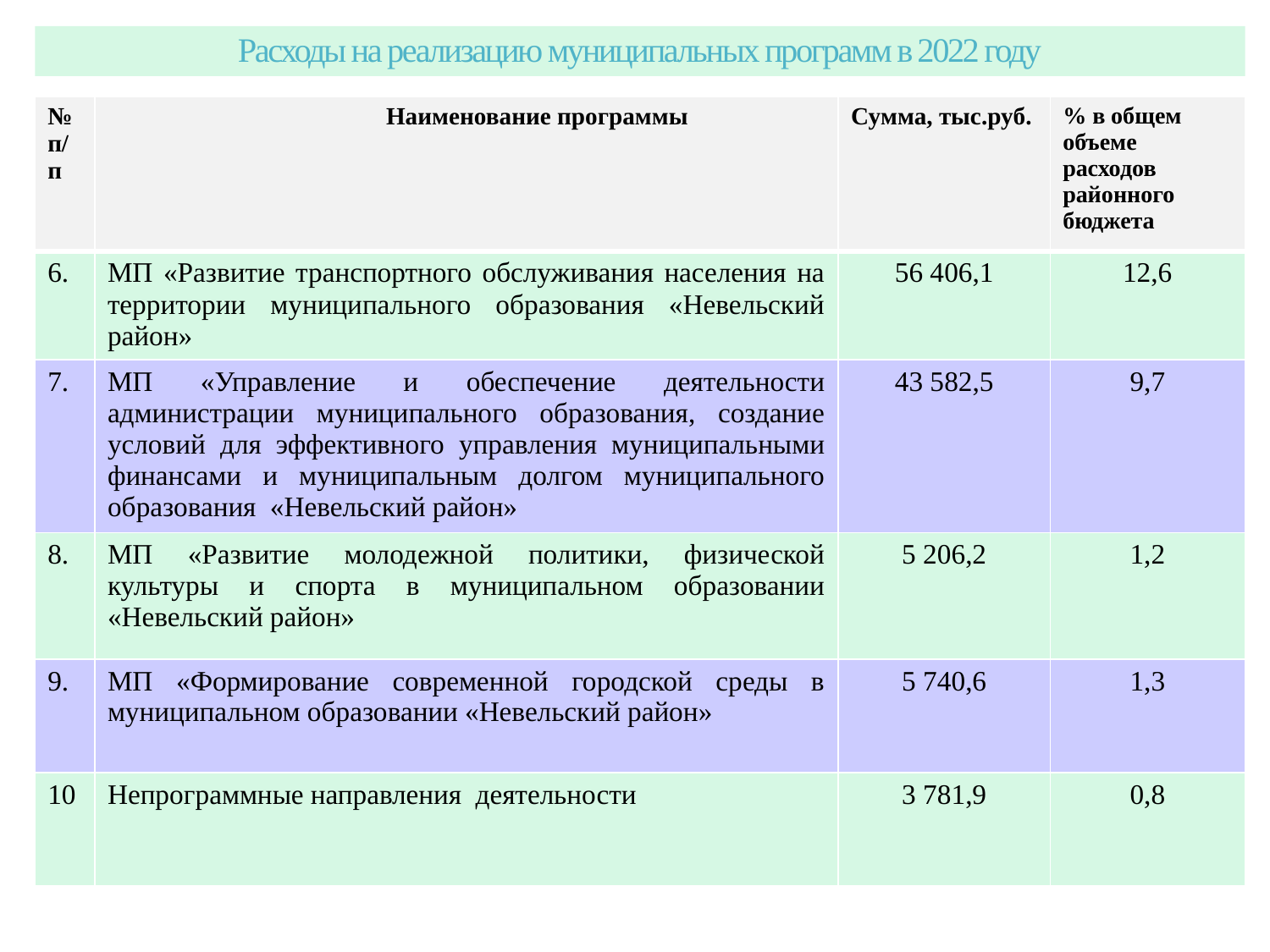

# Расходы на реализацию муниципальных программ в 2022 году
| № п/п | Наименование программы | Сумма, тыс.руб. | % в общем объеме расходов районного бюджета |
| --- | --- | --- | --- |
| 6. | МП «Развитие транспортного обслуживания населения на территории муниципального образования «Невельский район» | 56 406,1 | 12,6 |
| 7. | МП «Управление и обеспечение деятельности администрации муниципального образования, создание условий для эффективного управления муниципальными финансами и муниципальным долгом муниципального образования «Невельский район» | 43 582,5 | 9,7 |
| 8. | МП «Развитие молодежной политики, физической культуры и спорта в муниципальном образовании «Невельский район» | 5 206,2 | 1,2 |
| 9. | МП «Формирование современной городской среды в муниципальном образовании «Невельский район» | 5 740,6 | 1,3 |
| 10 | Непрограммные направления деятельности | 3 781,9 | 0,8 |